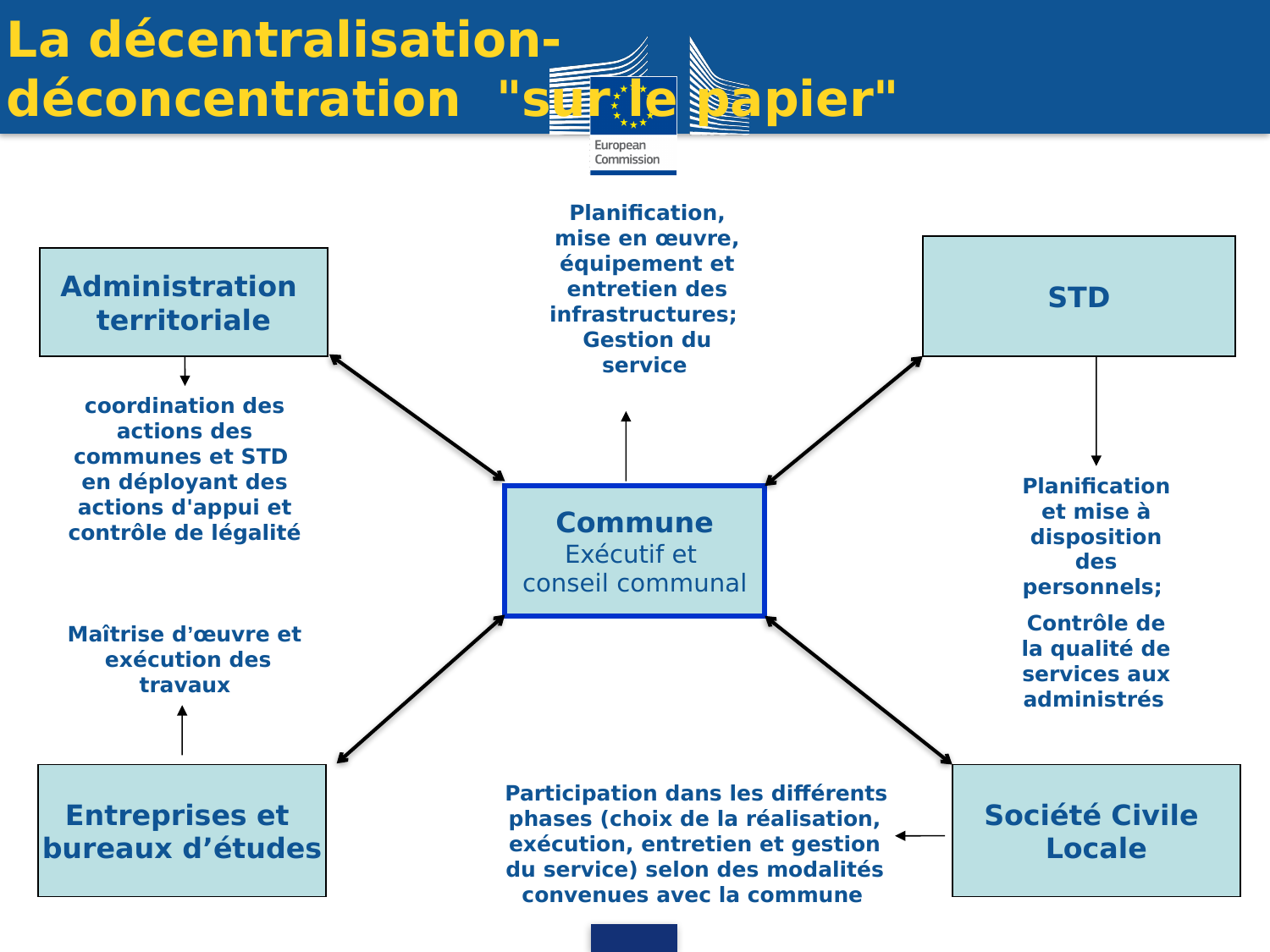

La décentralisation-déconcentration  "sur le papier"
Planification, mise en œuvre, équipement et entretien des infrastructures;
Gestion du service
STD
Administration
territoriale

coordination des actions des communes et STD  en déployant des actions d'appui et contrôle de légalité

Planification et mise à disposition des personnels;
Contrôle de la qualité de services aux administrés

Commune
Exécutif et
conseil communal
Maîtrise d’œuvre et  exécution des travaux

 Participation dans les différents phases (choix de la réalisation, exécution, entretien et gestion du service) selon des modalités convenues avec la commune
Entreprises et
bureaux d’études
Société Civile
Locale